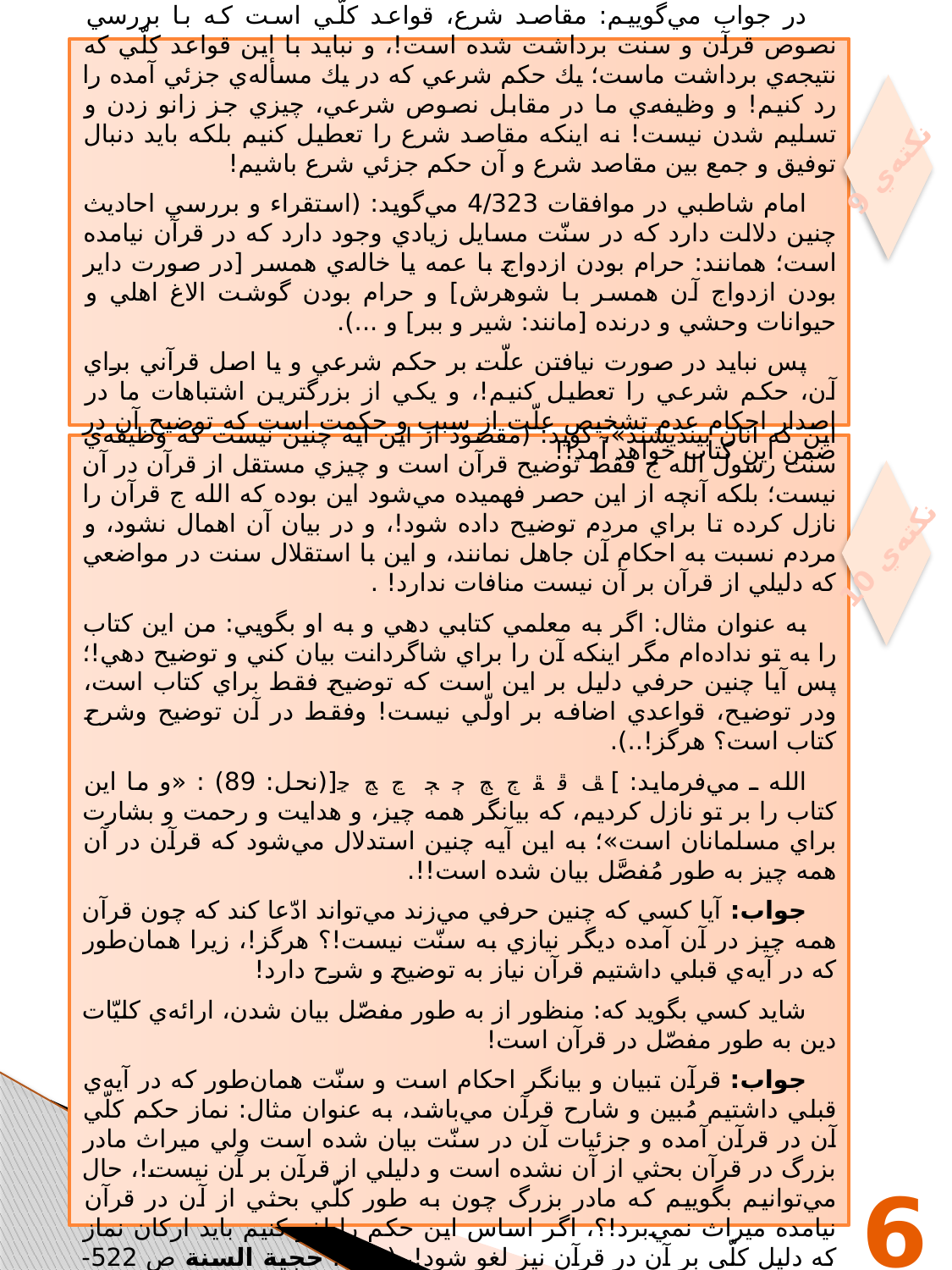

در جواب مي‌گوييم: مقاصد شرع، قواعد كلّي است كه با بررسي نصوص قرآن و سنت برداشت شده است!، و نبايد با اين قواعد كلّي كه نتيجه‌ي برداشت ماست؛ يك حكم شرعي كه در يك مسأله‌ي جزئي آمده را رد كنيم! و وظيفه‌ي ما در مقابل نصوص شرعي، چيزي جز زانو زدن و تسليم شدن نيست! نه اينكه مقاصد شرع را تعطيل كنيم بلكه بايد دنبال توفيق و جمع بين مقاصد شرع و آن حكم جزئي شرع باشيم!
امام شاطبي در موافقات 4/323 مي‌گويد: (استقراء و بررسي احاديث چنين دلالت دارد كه در سنّت مسايل زيادي وجود دارد كه در قرآن نيامده است؛ همانند: حرام بودن ازدواج با عمه‌ يا خاله‌ي همسر [در صورت داير بودن ازدواج آن همسر با شوهرش] و حرام بودن گوشت الاغ اهلي و حيوانات وحشي و درنده [مانند: شير و ببر] و ...).
پس نبايد در صورت نيافتن علّت بر حكم شرعي و يا اصل قرآني براي آن، حكم شرعي را تعطيل كنيم!، و يكي از بزرگترين اشتباهات ما در اصدار احكام عدم تشخيص علّت از سبب و حكمت است كه توضيح آن در ضمن اين كتاب خواهد آمد!!

نكته‌ي 9
علامه عبدالغني عبدالخالق در كتاب حجية السنة ص 520-522 در توضيح اين آيه: ] ﭥ   ﭦ     ﭧ  ﭨ  ﭩ  ﭪ  ﭫ  ﭬ   ﭭ  ﭮ [( نحل: 44): «كتاب را به سوي تو فرود آورديم تا آنچه را كه فرود آمده، براي مردم بيان نمايي!، و تا اين كه آنان بينديشند»، گويد: (مقصود از اين آيه چنين نيست كه وظيفه‌ي سنت رسول الله ج فقط توضيح قرآن است و چيزي مستقل از قرآن در آن نيست؛ بلكه آنچه از اين حصر فهميده مي‌شود اين بوده كه الله ج قرآن را نازل كرده تا براي مردم توضيح داده شود!، و در بيان آن اهمال نشود، و مردم نسبت به احكام آن جاهل نمانند، و اين با استقلال سنت در مواضعي كه دليلي از قرآن بر آن نيست منافات ندارد! .
به عنوان مثال: اگر به معلمي كتابي دهي و به او بگويي: من اين كتاب را به تو نداده‌ام مگر اينكه آن را براي شاگردانت بيان كني و توضيح دهي!؛ پس آيا چنين حرفي دليل بر اين است كه توضيح فقط براي كتاب است، ودر توضيح، قواعدي اضافه بر اولّي نيست! وفقط در آن توضيح وشرح كتاب است؟ هرگز!..).
الله ـ مي‌فرمايد: ] ﭯ  ﭰ  ﭱ  ﭲ  ﭳ  ﭴ  ﭵ   ﭶ  ﭷ  ﭸ[(نحل: 89) : «و ما اين كتاب را بر تو نازل كرديم، كه بيانگر همه چيز، و هدايت و رحمت و بشارت براي مسلمانان است»؛ به اين آيه چنين استدلال مي‌شود كه قرآن در آن همه چيز به طور مُفصَّل بيان شده است!!.
جواب: آيا كسي كه چنين حرفي مي‌زند مي‌تواند ادّعا كند كه چون قرآن همه چيز در آن آمده ديگر نيازي به سنّت نيست!؟ هرگز!، زيرا همان‌طور كه در آيه‌ي قبلي داشتيم قرآن نياز به توضيح و شرح دارد!
شايد كسي بگويد كه: منظور از به طور مفصّل بيان شدن، ارائه‌ي كليّات دين به طور مفصّل در قرآن است!
جواب: قرآن تبيان و بيانگر احكام است و سنّت همان‌طور كه در آيه‌ي قبلي داشتيم مُبين و شارح قرآن مي‌باشد، به عنوان مثال: نماز حكم كلّي آن در قرآن آمده و جزئيات آن در سنّت بيان شده است ولي ميراث مادر بزرگ در قرآن بحثي از آن نشده است و دليلي از قرآن بر آن نيست!، حال مي‌توانيم بگوييم كه مادر بزرگ چون به طور كلّي بحثي از آن در قرآن نيامده ميراث نمي‌برد!؟، اگر اساس اين حكم را لغو كنيم بايد اركان نماز كه دليل كلّي بر آن در قرآن نيز لغو شود!، (ن.ك: حجية السنة ص 522-524)، پس همان‌طور كه امام شاطبي در موافقات 4/296 مي‌گويد: (سنت يا توضيح دهنده‌ي قرآن بوده و يا زيادي بر آن است!).

نكته‌ي 10
6